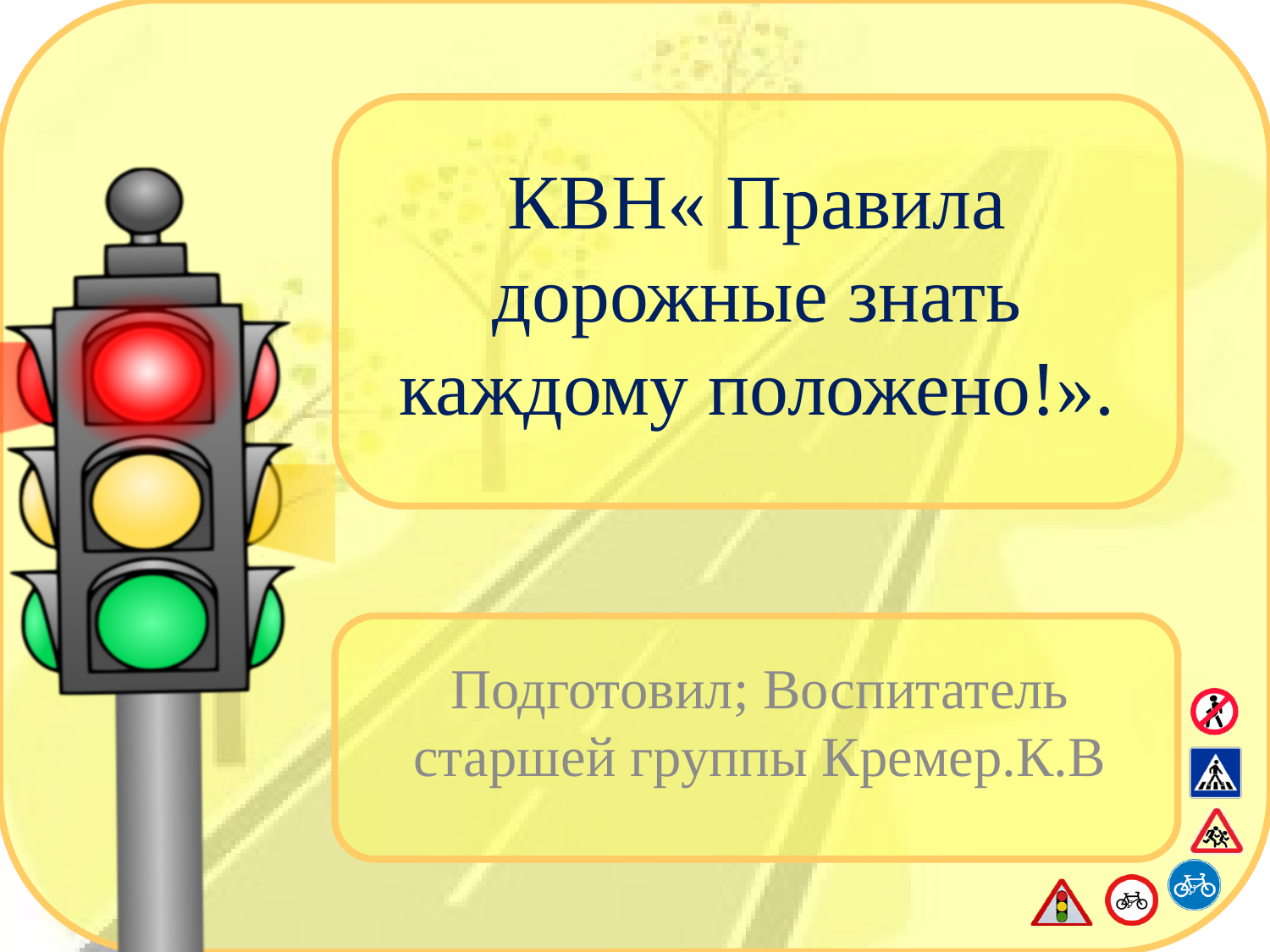

# КВН« Правила дорожные знать каждому положено!».
Подготовил; Воспитатель старшей группы Кремер.К.В